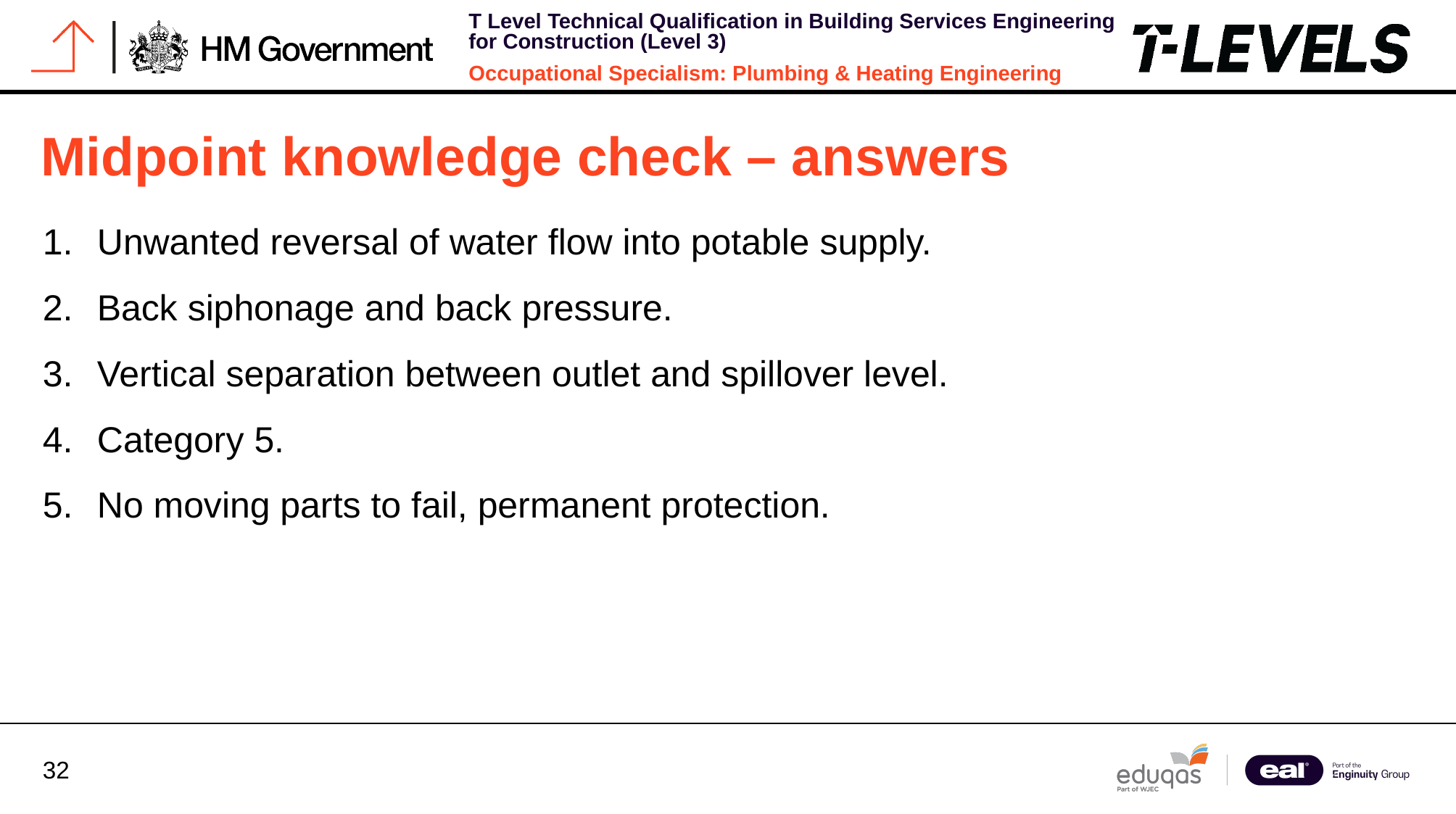

# Midpoint knowledge check – answers
Unwanted reversal of water flow into potable supply.
Back siphonage and back pressure.
Vertical separation between outlet and spillover level.
Category 5.
No moving parts to fail, permanent protection.